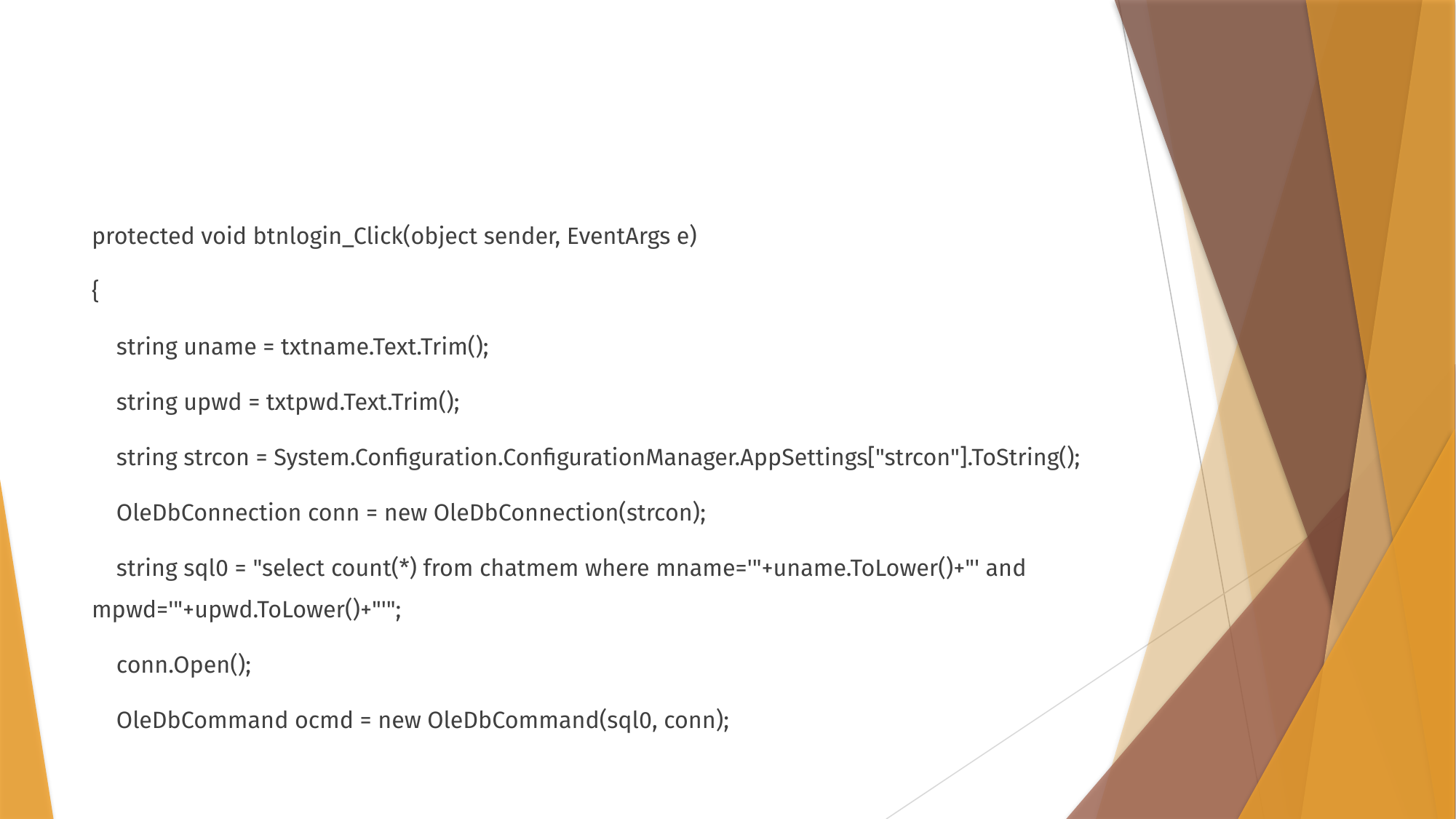

#
protected void btnlogin_Click(object sender, EventArgs e)
{
    string uname = txtname.Text.Trim();
    string upwd = txtpwd.Text.Trim();
    string strcon = System.Configuration.ConfigurationManager.AppSettings["strcon"].ToString();
    OleDbConnection conn = new OleDbConnection(strcon);
    string sql0 = "select count(*) from chatmem where mname='"+uname.ToLower()+"' and mpwd='"+upwd.ToLower()+"'";
    conn.Open();
    OleDbCommand ocmd = new OleDbCommand(sql0, conn);